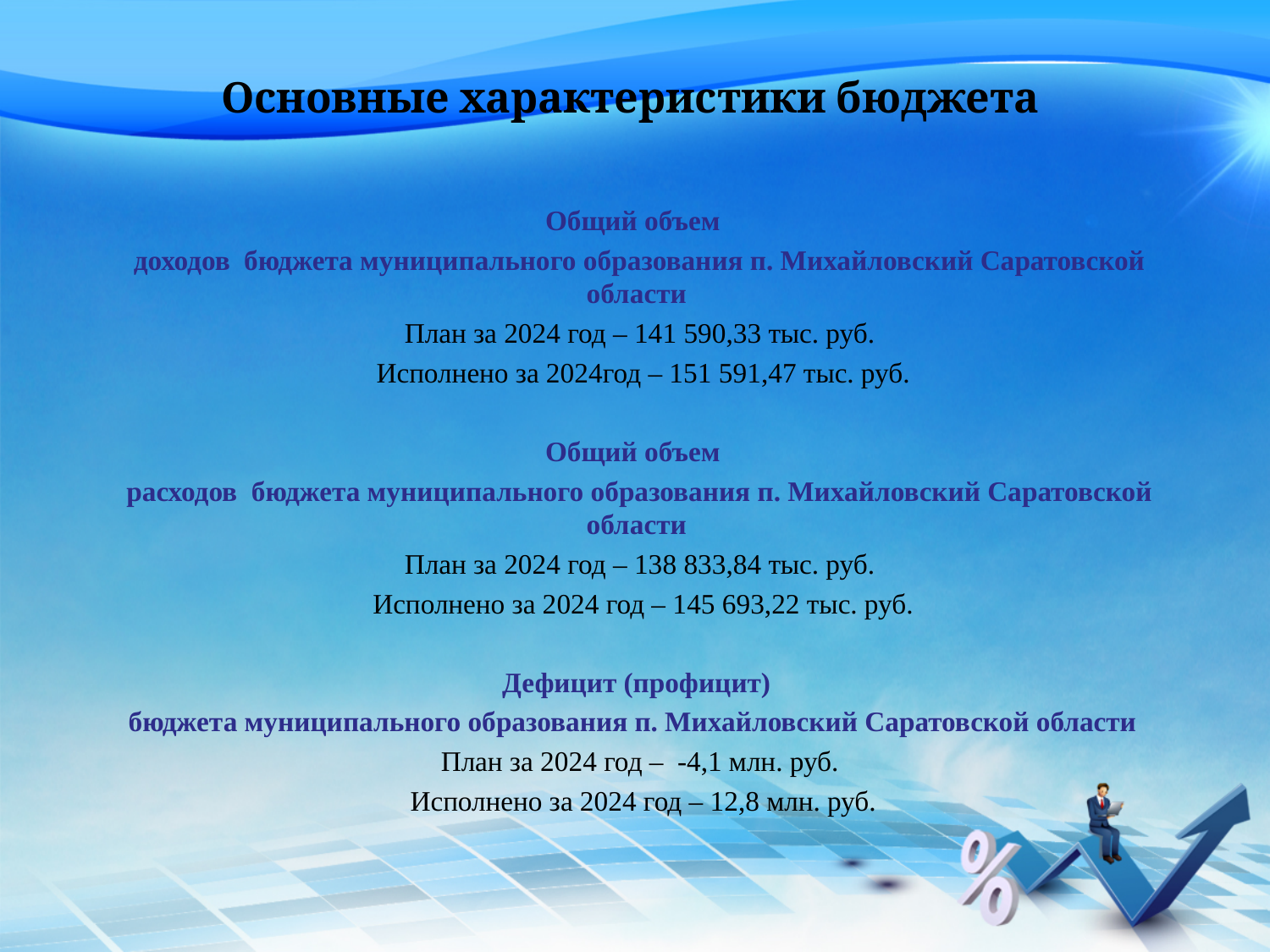

# Основные характеристики бюджета
Общий объем
доходов  бюджета муниципального образования п. Михайловский Саратовской области
План за 2024 год – 141 590,33 тыс. руб.
 Исполнено за 2024год – 151 591,47 тыс. руб.

Общий объем
расходов  бюджета муниципального образования п. Михайловский Саратовской области
План за 2024 год – 138 833,84 тыс. руб.
 Исполнено за 2024 год – 145 693,22 тыс. руб.

Дефицит (профицит)
бюджета муниципального образования п. Михайловский Саратовской области
План за 2024 год –  -4,1 млн. руб.
 Исполнено за 2024 год – 12,8 млн. руб.